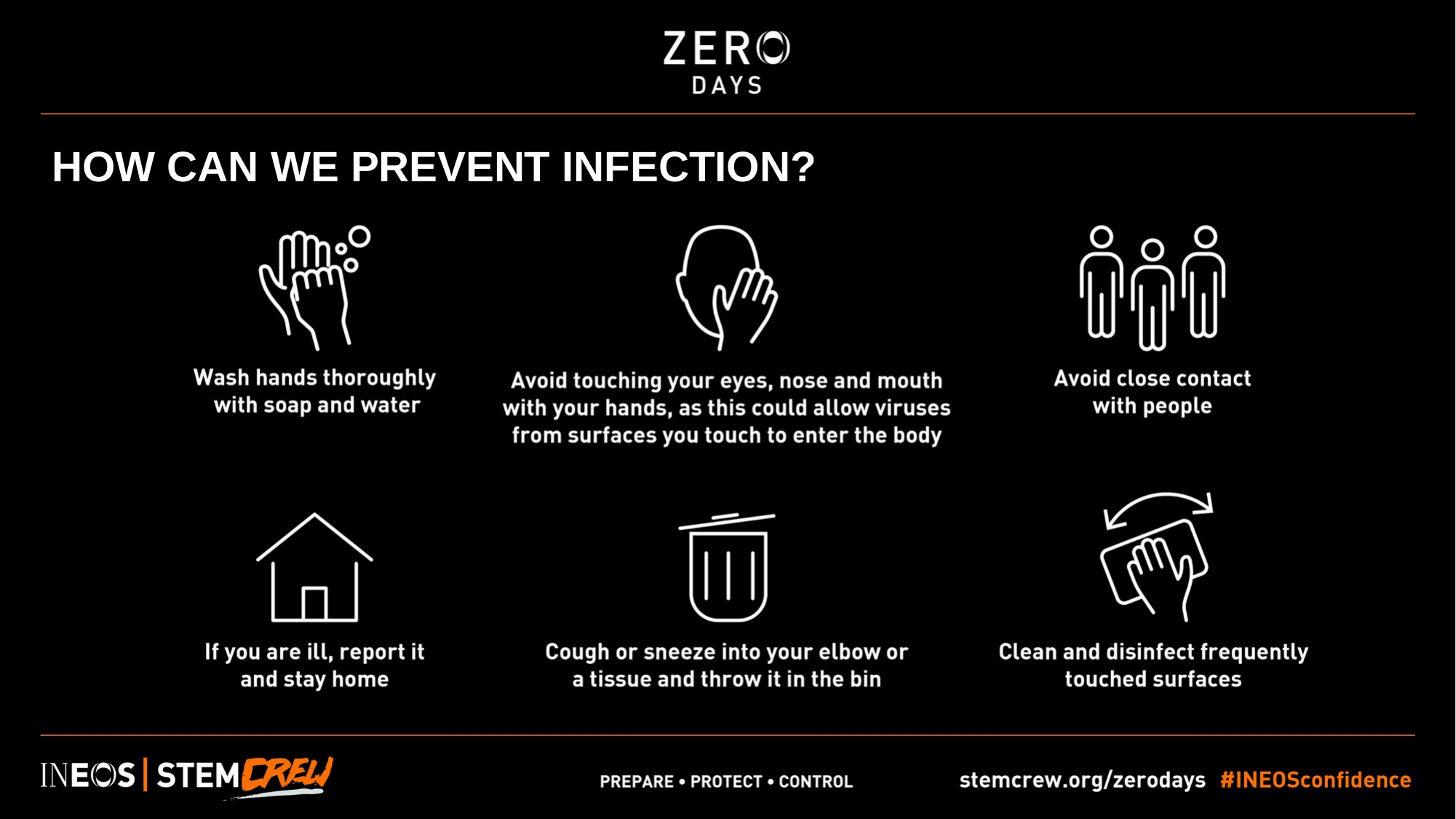

HOW CAN WE PREVENT INFECTION?

Wash hands thoroughly with soap and water.​
Avoid touching your eyes, nose and mouth with your hands, as this could allow viruses from surfaces you touch to enter the body.​
Avoid close contact with people.​
If you are ill, report it and stay home.​
Cough or sneeze into your elbow or a tissue and throw it in the bin. ​
Clean and disinfect frequently touched surfaces.